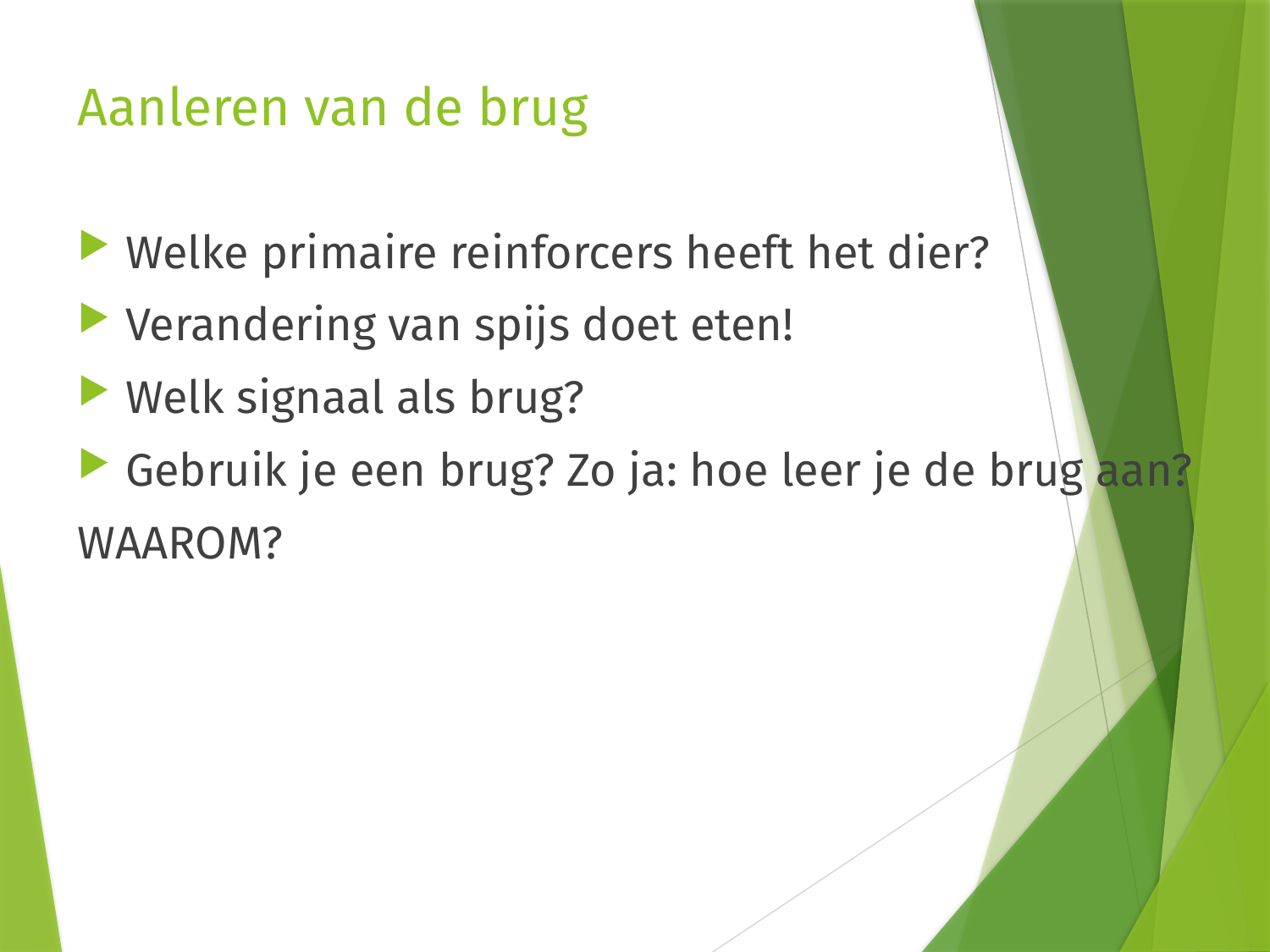

# Aanleren van de brug
Welke primaire reinforcers heeft het dier?
Verandering van spijs doet eten!
Welk signaal als brug?
Gebruik je een brug? Zo ja: hoe leer je de brug aan?
WAAROM?